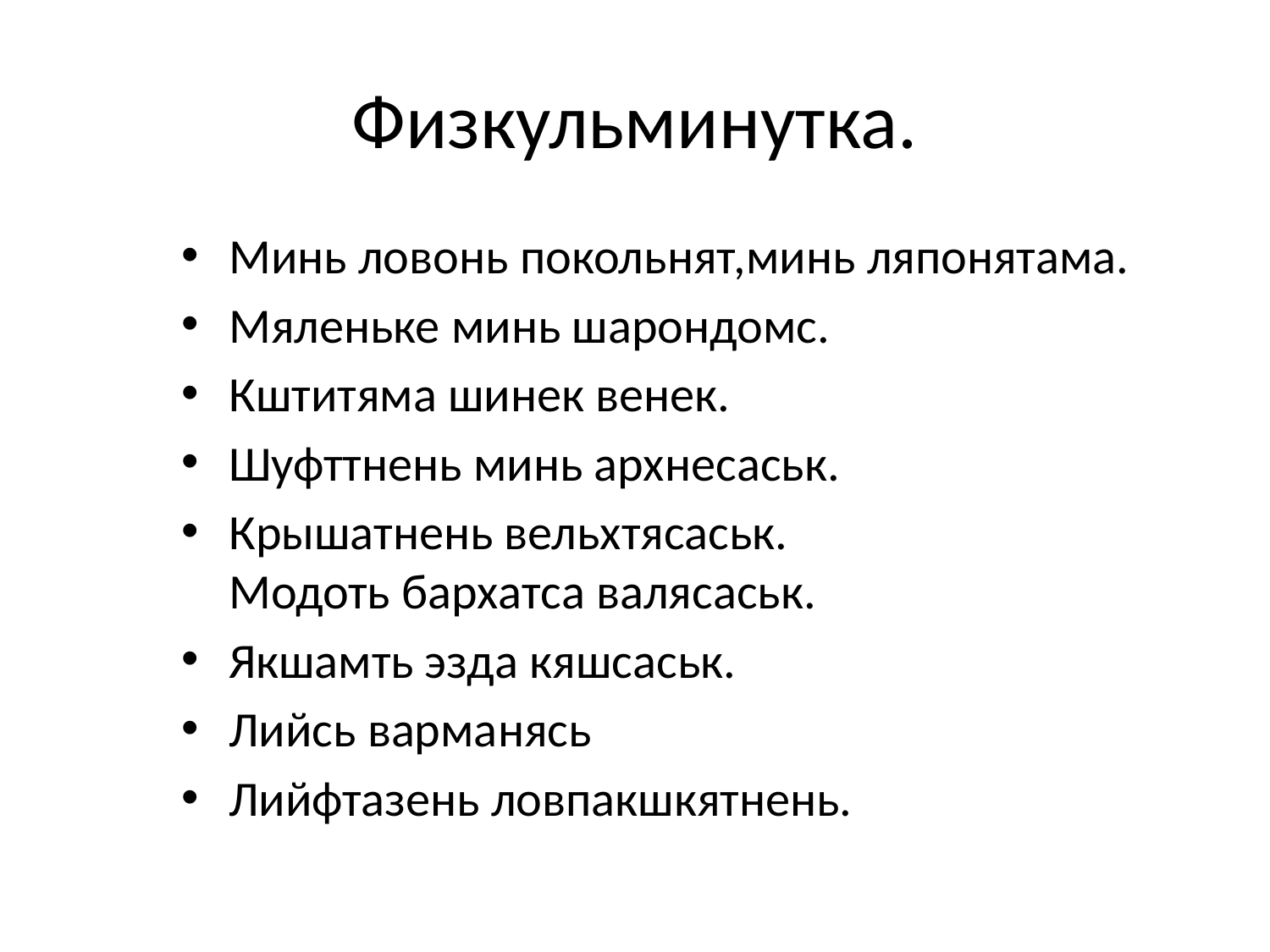

# Физкульминутка.
Минь ловонь покольнят,минь ляпонятама.
Мяленьке минь шарондомс.
Кштитяма шинек венек.
Шуфттнень минь архнесаськ.
Крышатнень вельхтясаськ.                   Модоть бархатса валясаськ.
Якшамть эзда кяшсаськ.
Лийсь варманясь
Лийфтазень ловпакшкятнень.